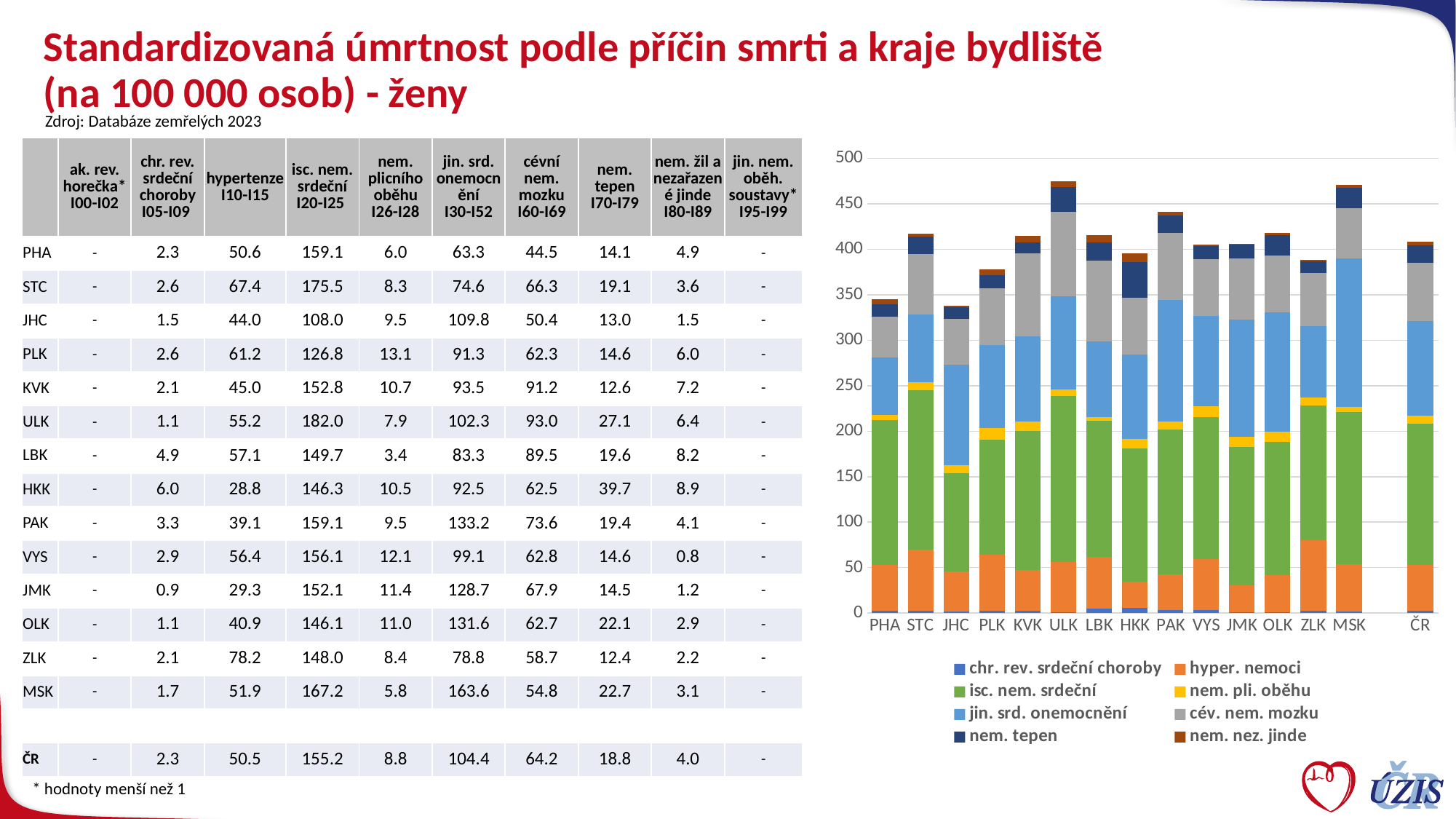

# Standardizovaná úmrtnost podle příčin smrti a kraje bydliště (na 100 000 osob) - ženy
Zdroj: Databáze zemřelých 2023

### Chart

| Category | chr. rev. srdeční choroby | hyper. nemoci | isc. nem. srdeční | nem. pli. oběhu | jin. srd. onemocnění | cév. nem. mozku | nem. tepen | nem. nez. jinde |
|---|---|---|---|---|---|---|---|---|
| PHA | 2.3 | 50.6 | 159.1 | 6.0 | 63.3 | 44.5 | 14.1 | 4.9 |
| STC | 2.6 | 67.4 | 175.5 | 8.3 | 74.6 | 66.3 | 19.1 | 3.6 |
| JHC | 1.5 | 44.0 | 108.0 | 9.5 | 109.8 | 50.4 | 13.0 | 1.5 |
| PLK | 2.6 | 61.2 | 126.8 | 13.1 | 91.3 | 62.3 | 14.6 | 6.0 |
| KVK | 2.1 | 45.0 | 152.8 | 10.7 | 93.5 | 91.2 | 12.6 | 7.2 |
| ULK | 1.1 | 55.2 | 182.0 | 7.9 | 102.3 | 93.0 | 27.1 | 6.4 |
| LBK | 4.9 | 57.1 | 149.7 | 3.4 | 83.3 | 89.5 | 19.6 | 8.2 |
| HKK | 6.0 | 28.8 | 146.3 | 10.5 | 92.5 | 62.5 | 39.7 | 8.9 |
| PAK | 3.3 | 39.1 | 159.1 | 9.5 | 133.2 | 73.6 | 19.4 | 4.1 |
| VYS | 2.9 | 56.4 | 156.1 | 12.1 | 99.1 | 62.8 | 14.6 | 0.8 |
| JMK | 0.9 | 29.3 | 152.1 | 11.4 | 128.7 | 67.9 | 14.5 | 1.2 |
| OLK | 1.1 | 40.9 | 146.1 | 11.0 | 131.6 | 62.7 | 22.1 | 2.9 |
| ZLK | 2.1 | 78.2 | 148.0 | 8.4 | 78.8 | 58.7 | 12.4 | 2.2 |
| MSK | 1.7 | 51.9 | 167.2 | 5.8 | 163.6 | 54.8 | 22.7 | 3.1 |
|  | None | None | None | None | None | None | None | None |
| ČR | 2.3 | 50.5 | 155.2 | 8.8 | 104.4 | 64.2 | 18.8 | 4.0 |
|  | ak. rev. horečka\* I00-I02 | chr. rev. srdeční choroby I05-I09 | hypertenze I10-I15 | isc. nem. srdeční I20-I25 | nem. plicního oběhu I26-I28 | jin. srd. onemocnění I30-I52 | cévní nem. mozku I60-I69 | nem. tepen I70-I79 | nem. žil a nezařazené jinde I80-I89 | jin. nem. oběh. soustavy\* I95-I99 |
| --- | --- | --- | --- | --- | --- | --- | --- | --- | --- | --- |
| PHA | - | 2.3 | 50.6 | 159.1 | 6.0 | 63.3 | 44.5 | 14.1 | 4.9 | - |
| STC | - | 2.6 | 67.4 | 175.5 | 8.3 | 74.6 | 66.3 | 19.1 | 3.6 | - |
| JHC | - | 1.5 | 44.0 | 108.0 | 9.5 | 109.8 | 50.4 | 13.0 | 1.5 | - |
| PLK | - | 2.6 | 61.2 | 126.8 | 13.1 | 91.3 | 62.3 | 14.6 | 6.0 | - |
| KVK | - | 2.1 | 45.0 | 152.8 | 10.7 | 93.5 | 91.2 | 12.6 | 7.2 | - |
| ULK | - | 1.1 | 55.2 | 182.0 | 7.9 | 102.3 | 93.0 | 27.1 | 6.4 | - |
| LBK | - | 4.9 | 57.1 | 149.7 | 3.4 | 83.3 | 89.5 | 19.6 | 8.2 | - |
| HKK | - | 6.0 | 28.8 | 146.3 | 10.5 | 92.5 | 62.5 | 39.7 | 8.9 | - |
| PAK | - | 3.3 | 39.1 | 159.1 | 9.5 | 133.2 | 73.6 | 19.4 | 4.1 | - |
| VYS | - | 2.9 | 56.4 | 156.1 | 12.1 | 99.1 | 62.8 | 14.6 | 0.8 | - |
| JMK | - | 0.9 | 29.3 | 152.1 | 11.4 | 128.7 | 67.9 | 14.5 | 1.2 | - |
| OLK | - | 1.1 | 40.9 | 146.1 | 11.0 | 131.6 | 62.7 | 22.1 | 2.9 | - |
| ZLK | - | 2.1 | 78.2 | 148.0 | 8.4 | 78.8 | 58.7 | 12.4 | 2.2 | - |
| MSK | - | 1.7 | 51.9 | 167.2 | 5.8 | 163.6 | 54.8 | 22.7 | 3.1 | - |
|  |  |  |  |  |  |  |  |  |  |  |
| ČR | - | 2.3 | 50.5 | 155.2 | 8.8 | 104.4 | 64.2 | 18.8 | 4.0 | - |
* hodnoty menší než 1